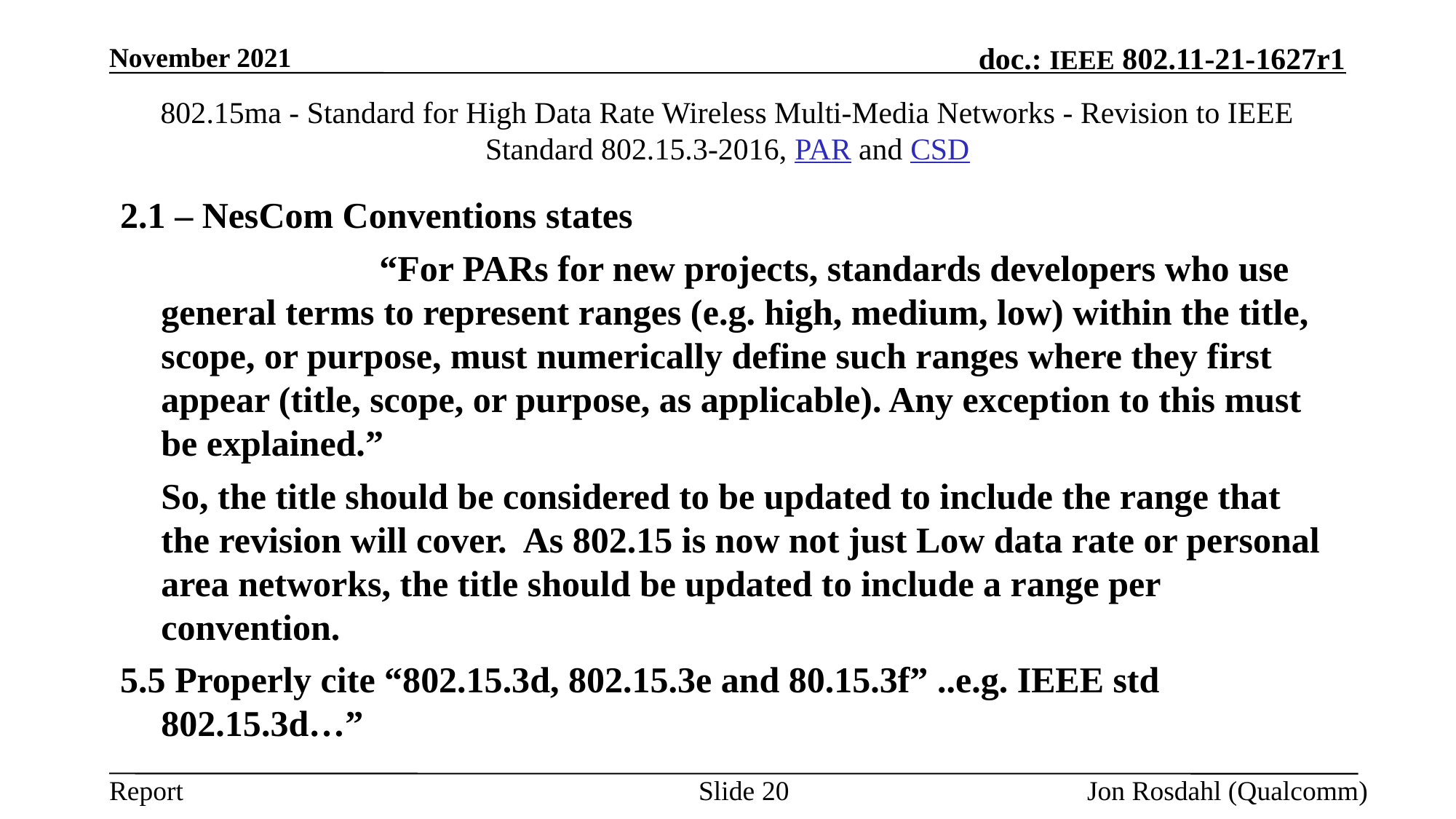

November 2021
# 802.15ma - Standard for High Data Rate Wireless Multi-Media Networks - Revision to IEEE Standard 802.15.3-2016, PAR and CSD
2.1 – NesCom Conventions states
			“For PARs for new projects, standards developers who use general terms to represent ranges (e.g. high, medium, low) within the title, scope, or purpose, must numerically define such ranges where they first appear (title, scope, or purpose, as applicable). Any exception to this must be explained.”
	So, the title should be considered to be updated to include the range that the revision will cover.  As 802.15 is now not just Low data rate or personal area networks, the title should be updated to include a range per convention.
5.5 Properly cite “802.15.3d, 802.15.3e and 80.15.3f” ..e.g. IEEE std 802.15.3d…”
Slide 20
Jon Rosdahl (Qualcomm)